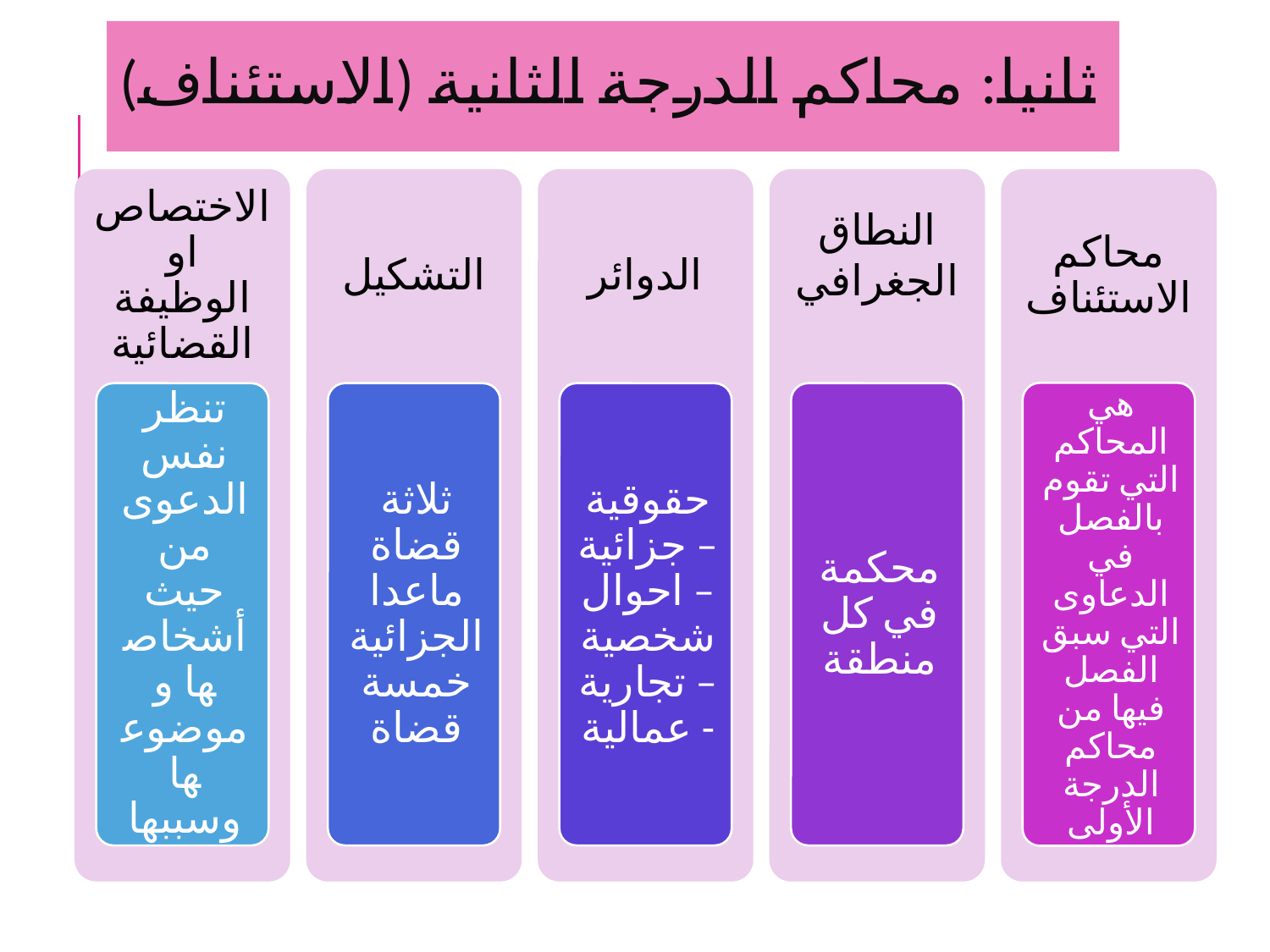

# ثانيا: محاكم الدرجة الثانية (الاستئناف)
محاكم الاستئناف
هي المحاكم التي تقوم بالفصل في الدعاوى التي سبق الفصل فيها من محاكم الدرجة الأولى
النطاق الجغرافي

محكمة في كل منطقة
الدوائر
حقوقية – جزائية – احوال شخصية – تجارية - عمالية
التشكيل
ثلاثة قضاة ماعدا الجزائية خمسة قضاة
الاختصاص او الوظيفة القضائية
تنظر نفس الدعوى من حيث أشخاصها و موضوعها وسببها